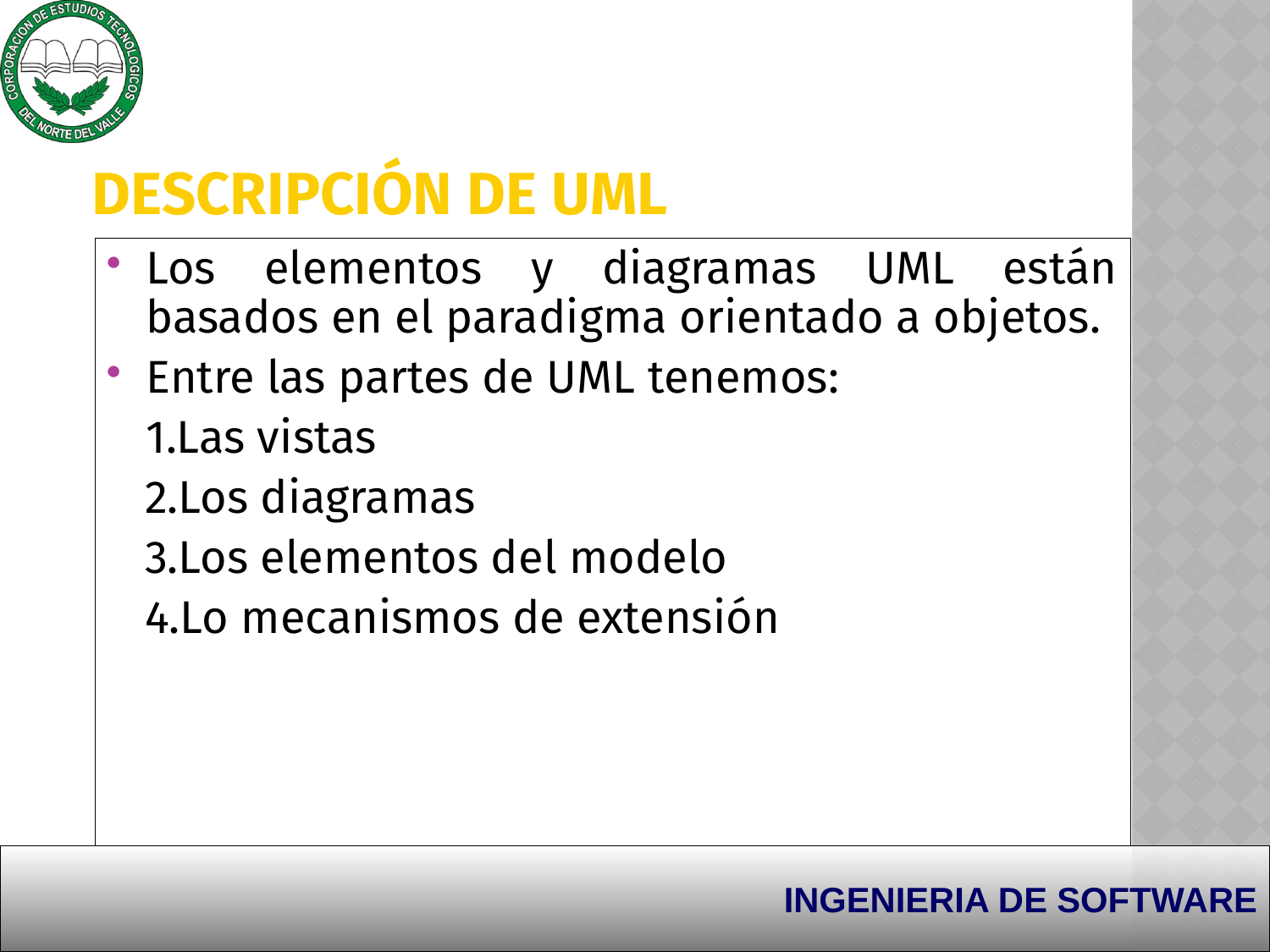

# Descripción de UML
Los elementos y diagramas UML están basados en el paradigma orientado a objetos.
Entre las partes de UML tenemos:
	1.Las vistas
   2.Los diagramas
   3.Los elementos del modelo
   4.Lo mecanismos de extensión